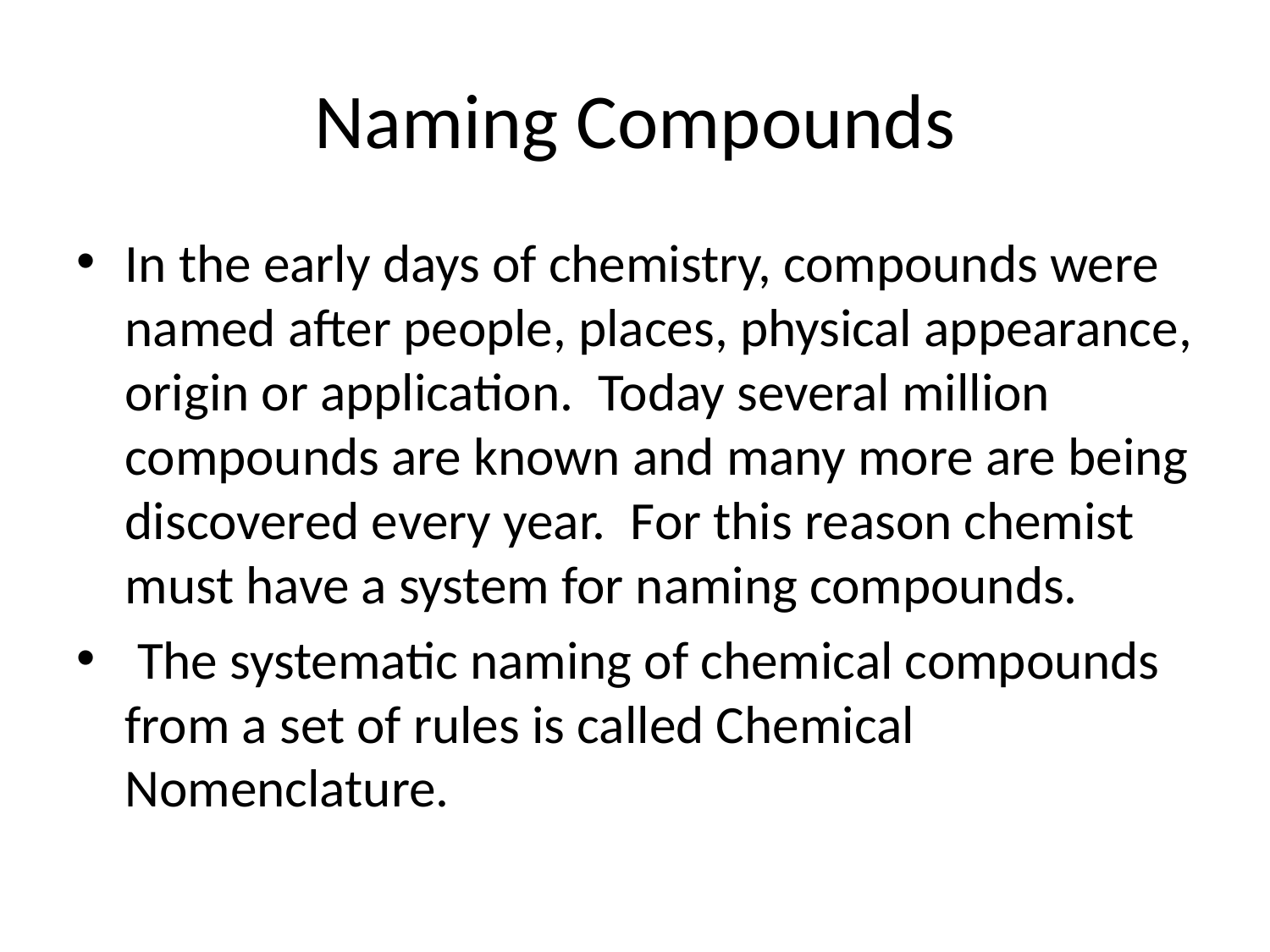

# Naming Compounds
In the early days of chemistry, compounds were named after people, places, physical appearance, origin or application.  Today several million compounds are known and many more are being discovered every year.  For this reason chemist must have a system for naming compounds.
 The systematic naming of chemical compounds from a set of rules is called Chemical Nomenclature.